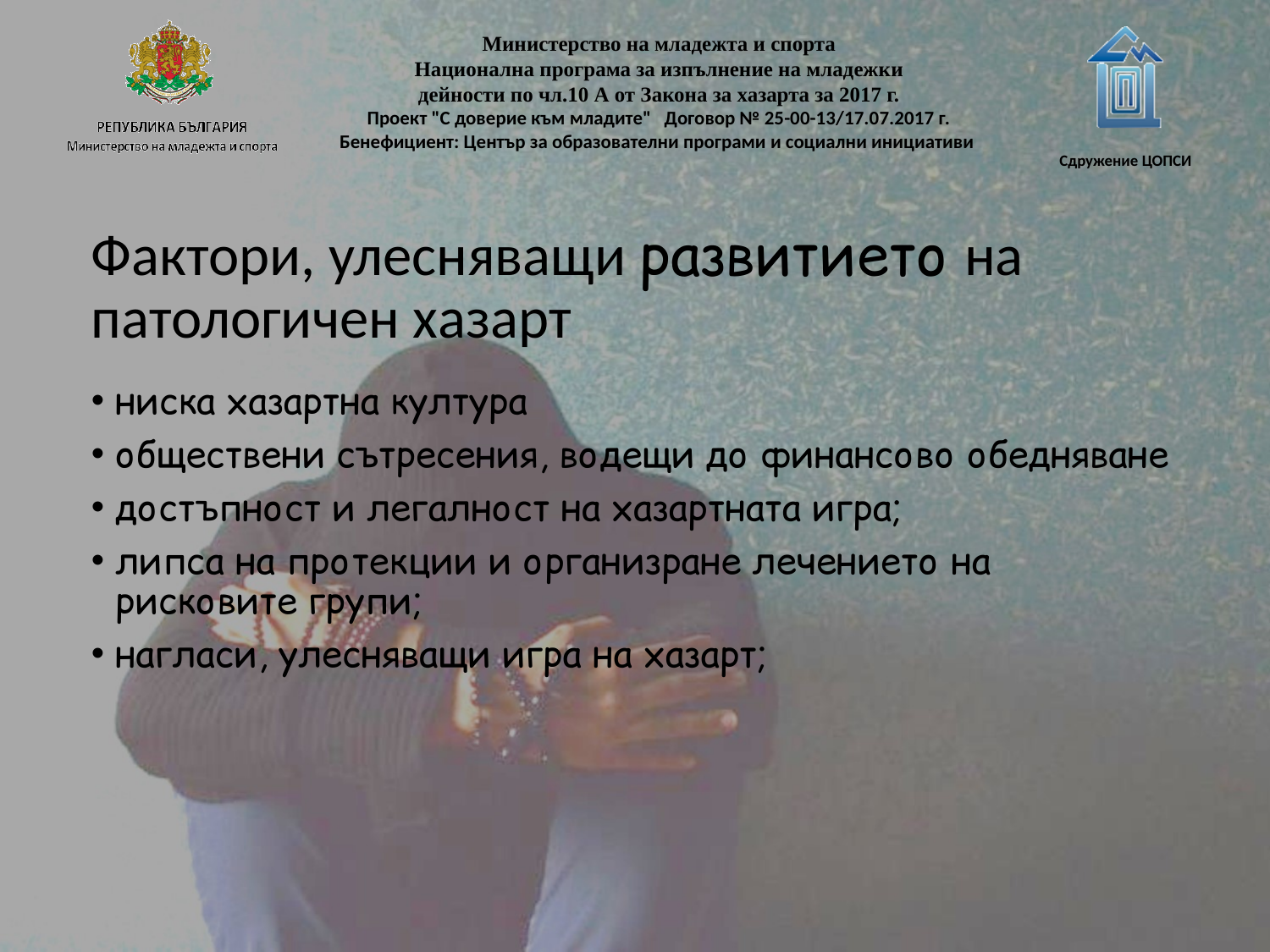

# Фактори, улесняващи развитието на патологичен хазарт
ниска хазартна култура
обществени сътресения, водещи до финансово обедняване
достъпност и легалност на хазартната игра;
липса на протекции и организране лечението на рисковите групи;
нагласи, улесняващи игра на хазарт;